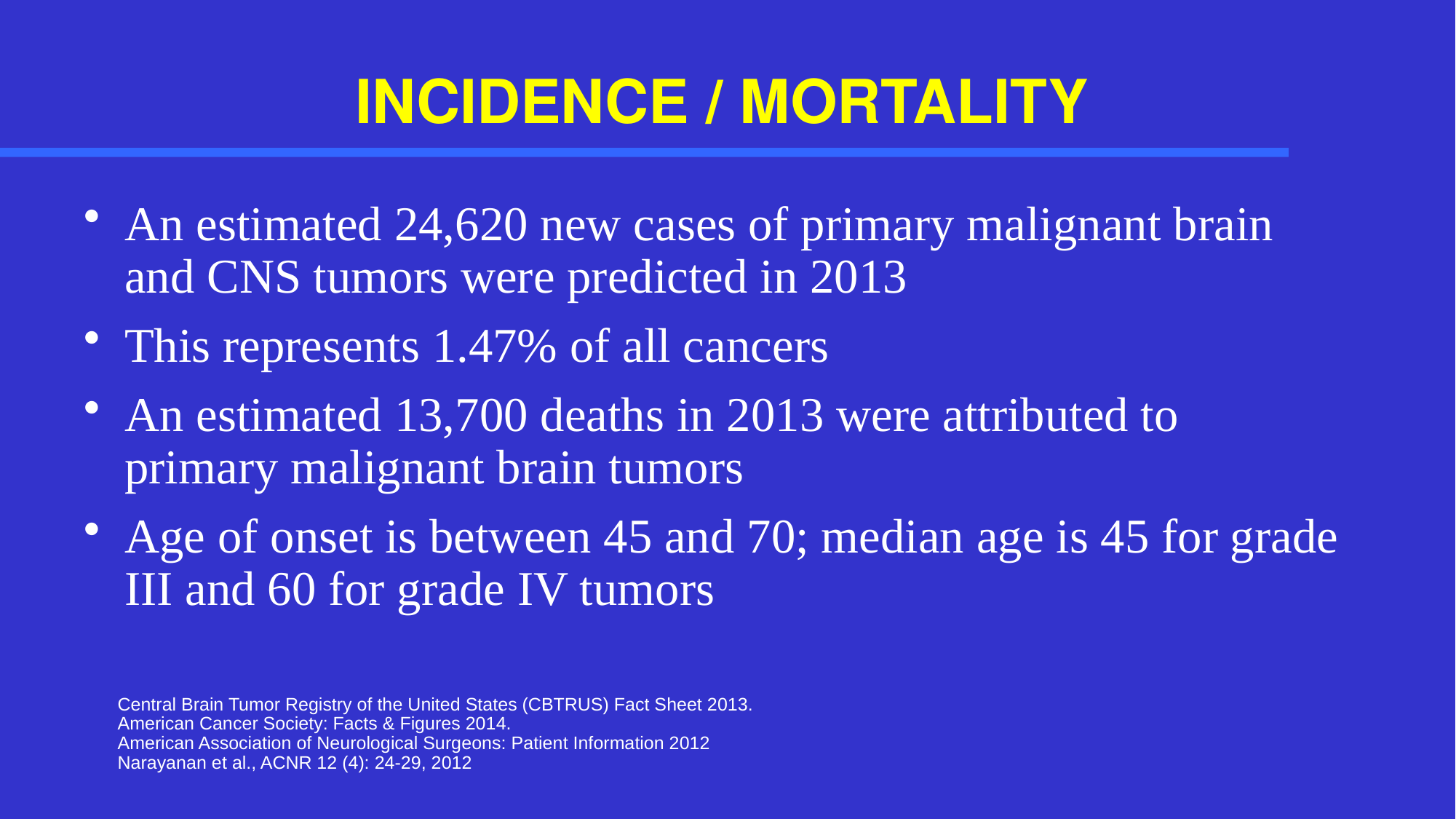

# INCIDENCE / MORTALITY

An estimated 24,620 new cases of primary malignant brain and CNS tumors were predicted in 2013
This represents 1.47% of all cancers
An estimated 13,700 deaths in 2013 were attributed to primary malignant brain tumors
Age of onset is between 45 and 70; median age is 45 for grade III and 60 for grade IV tumors

Central Brain Tumor Registry of the United States (CBTRUS) Fact Sheet 2013.
American Cancer Society: Facts & Figures 2014.
American Association of Neurological Surgeons: Patient Information 2012
Narayanan et al., ACNR 12 (4): 24-29, 2012